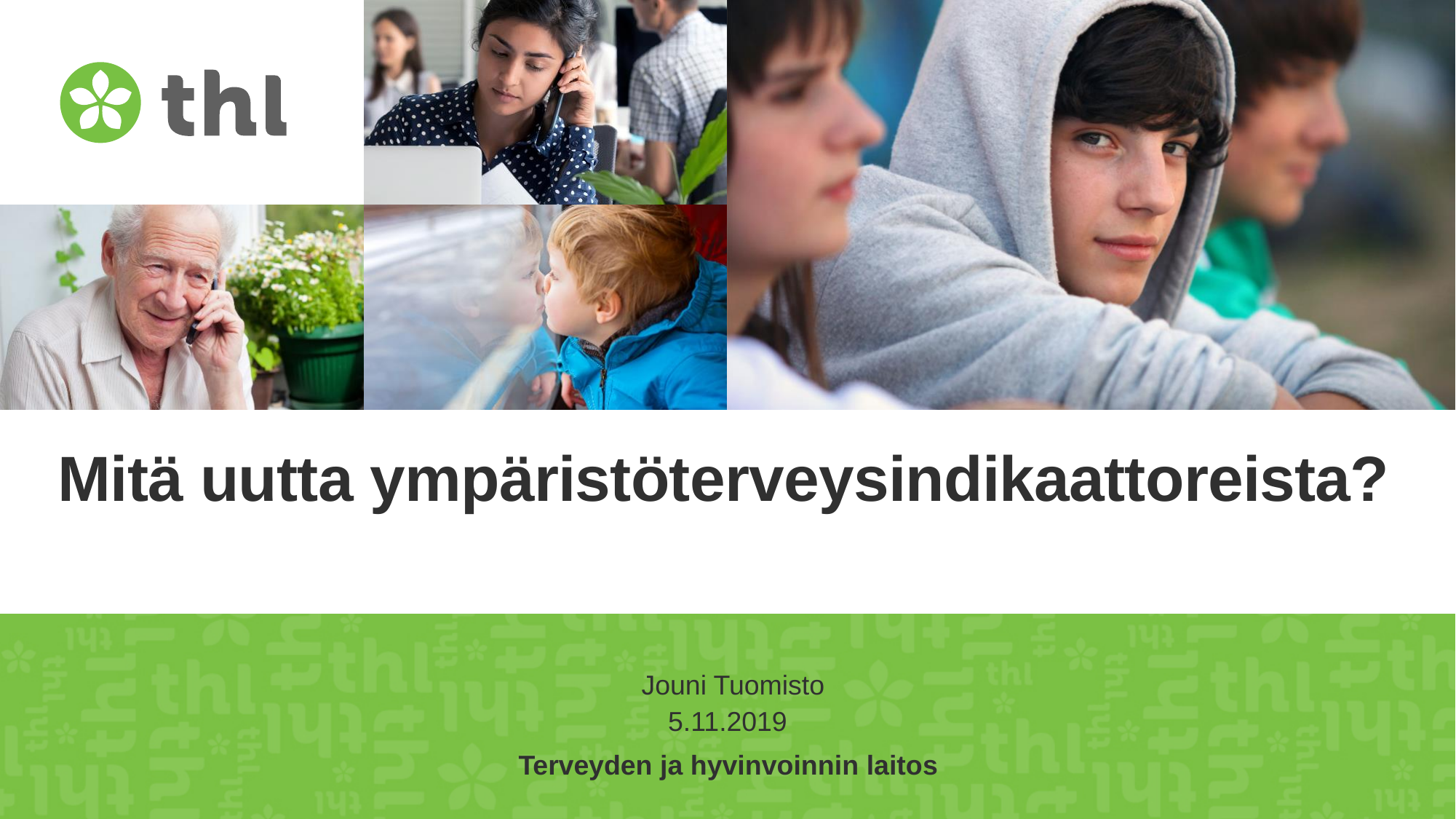

# Mitä uutta ympäristöterveysindikaattoreista?

Jouni Tuomisto
5.11.2019